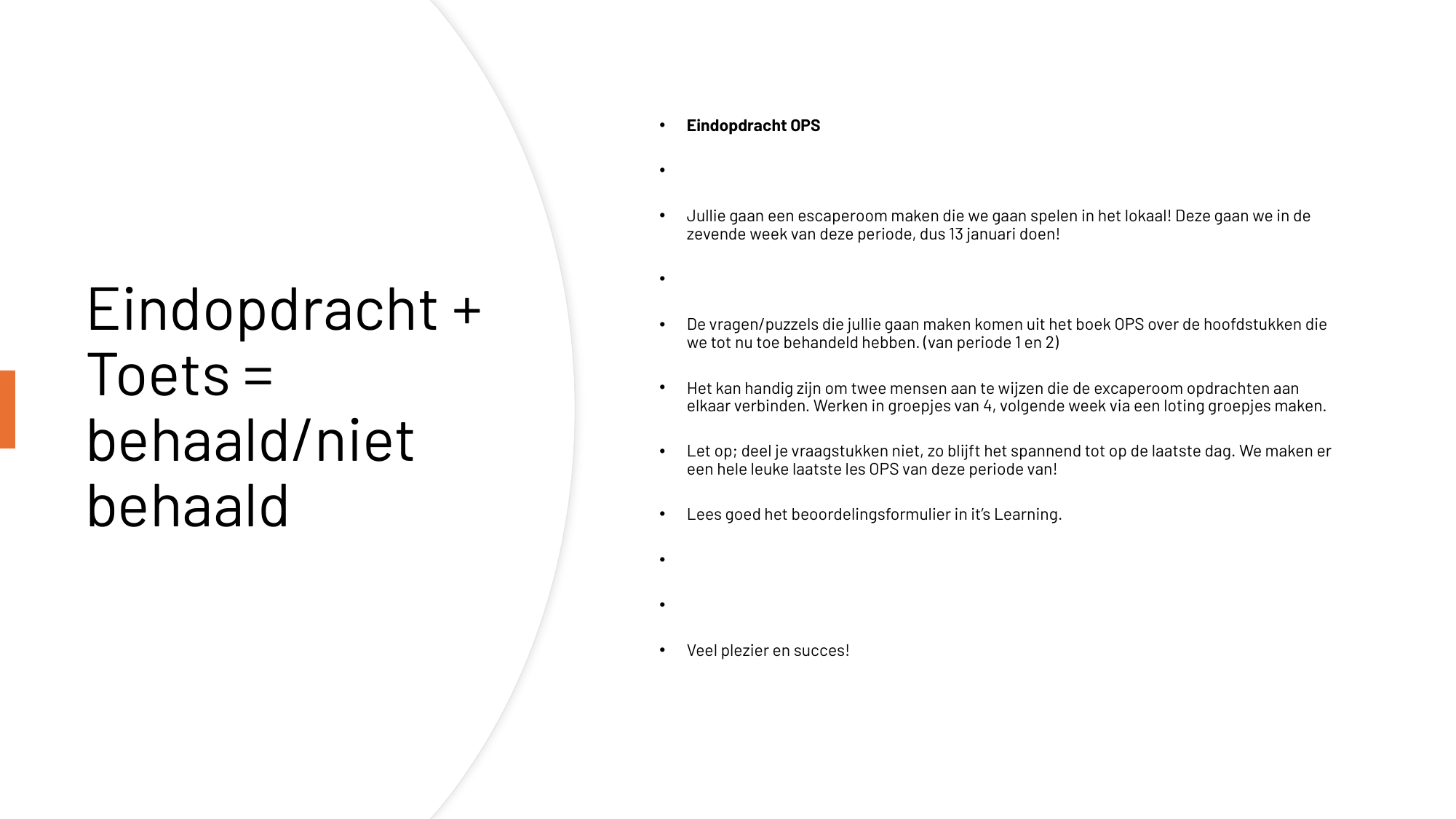

Eindopdracht OPS

Jullie gaan een escaperoom maken die we gaan spelen in het lokaal! Deze gaan we in de zevende week van deze periode, dus 13 januari doen!

De vragen/puzzels die jullie gaan maken komen uit het boek OPS over de hoofdstukken die we tot nu toe behandeld hebben. (van periode 1 en 2)
Het kan handig zijn om twee mensen aan te wijzen die de excaperoom opdrachten aan elkaar verbinden. Werken in groepjes van 4, volgende week via een loting groepjes maken.
Let op; deel je vraagstukken niet, zo blijft het spannend tot op de laatste dag. We maken er een hele leuke laatste les OPS van deze periode van!
Lees goed het beoordelingsformulier in it’s Learning.

Veel plezier en succes!

# Eindopdracht + Toets = behaald/niet behaald